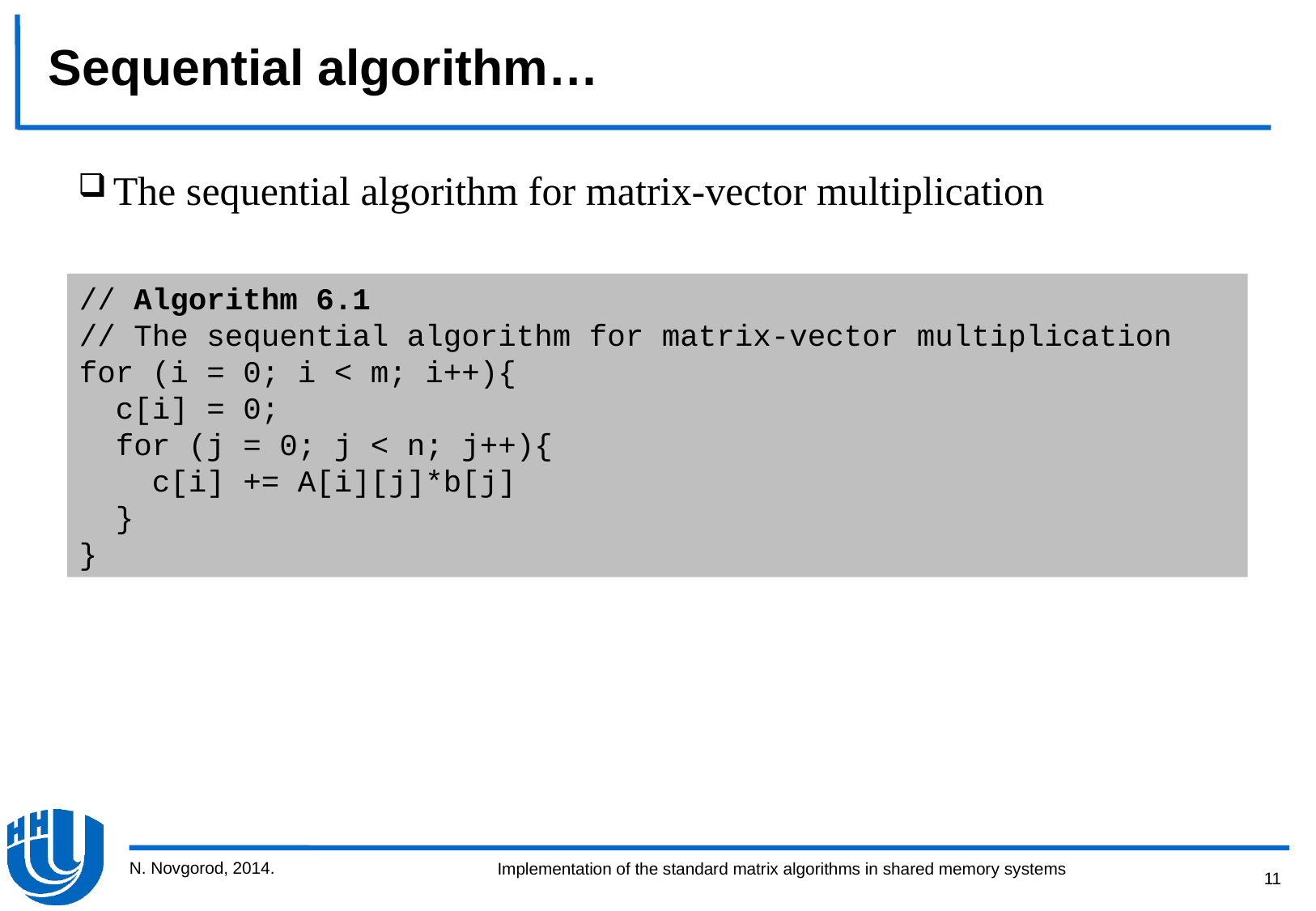

# Sequential algorithm…
The sequential algorithm for matrix-vector multiplication
// Algorithm 6.1
// The sequential algorithm for matrix-vector multiplication
for (i = 0; i < m; i++){
  c[i] = 0;
  for (j = 0; j < n; j++){
    c[i] += A[i][j]*b[j]
  }
}
N. Novgorod, 2014.
11
Implementation of the standard matrix algorithms in shared memory systems